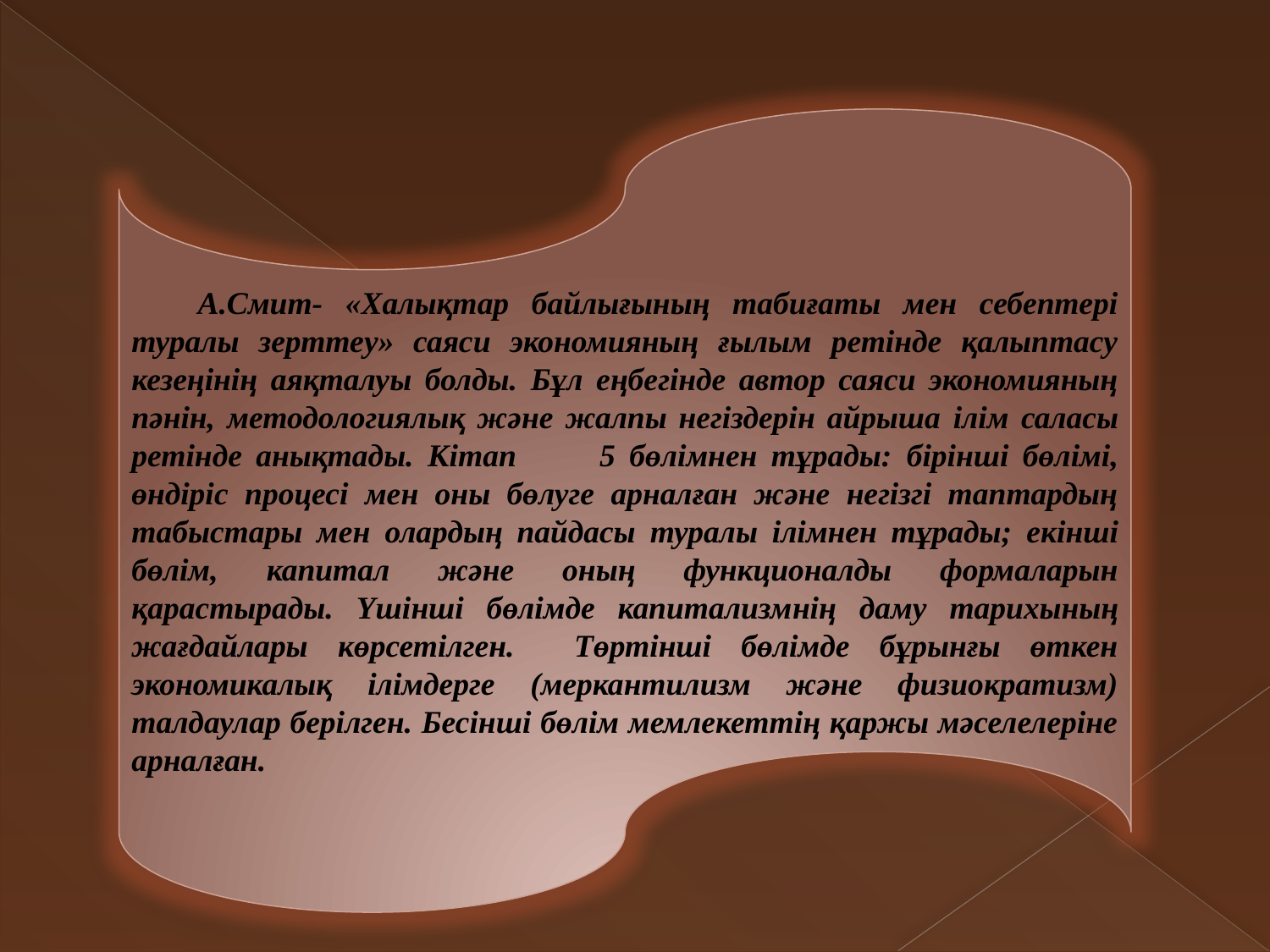

#

 А.Смит- «Халықтар байлығының табиғаты мен себептері туралы зерттеу» саяси экономияның ғылым ретінде қалыптасу кезеңінің аяқталуы болды. Бұл еңбегінде автор саяси экономияның пәнін, методологиялық және жалпы негіздерін айрыша ілім саласы ретінде анықтады. Кітап      5 бөлімнен тұрады: бірінші бөлімі, өндіріс процесі мен оны бөлуге арналған және негізгі таптардың табыстары мен олардың пайдасы туралы ілімнен тұрады; екінші бөлім, капитал және оның функционалды формаларын қарастырады. Үшінші бөлімде капитализмнің даму тарихының жағдайлары көрсетілген.  Төртінші бөлімде бұрынғы өткен экономикалық ілімдерге (меркантилизм және физиократизм) талдаулар берілген. Бесінші бөлім мемлекеттің қаржы мәселелеріне арналған.